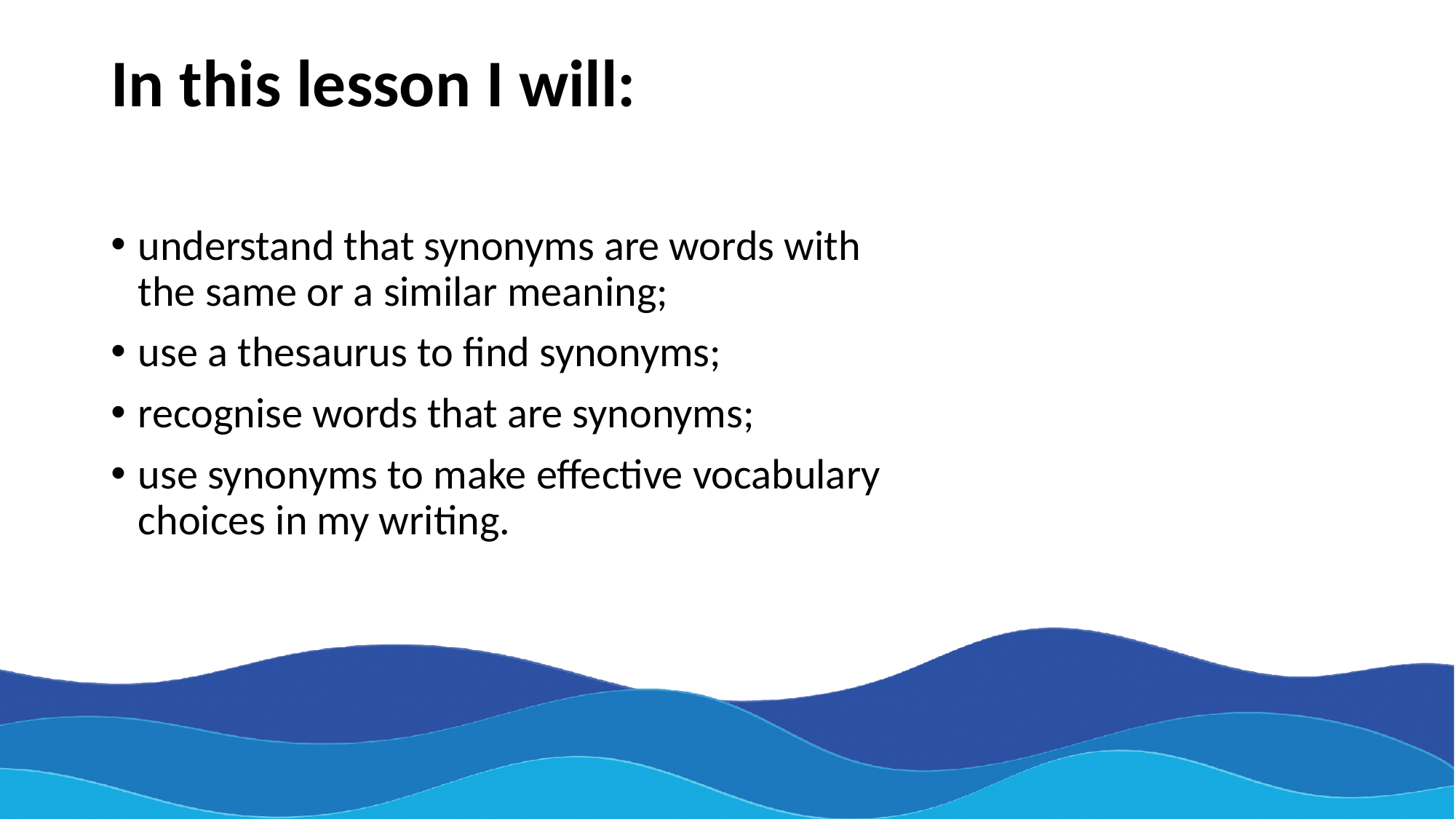

# In this lesson I will:
understand that synonyms are words with the same or a similar meaning;
use a thesaurus to find synonyms;
recognise words that are synonyms;
use synonyms to make effective vocabulary choices in my writing.